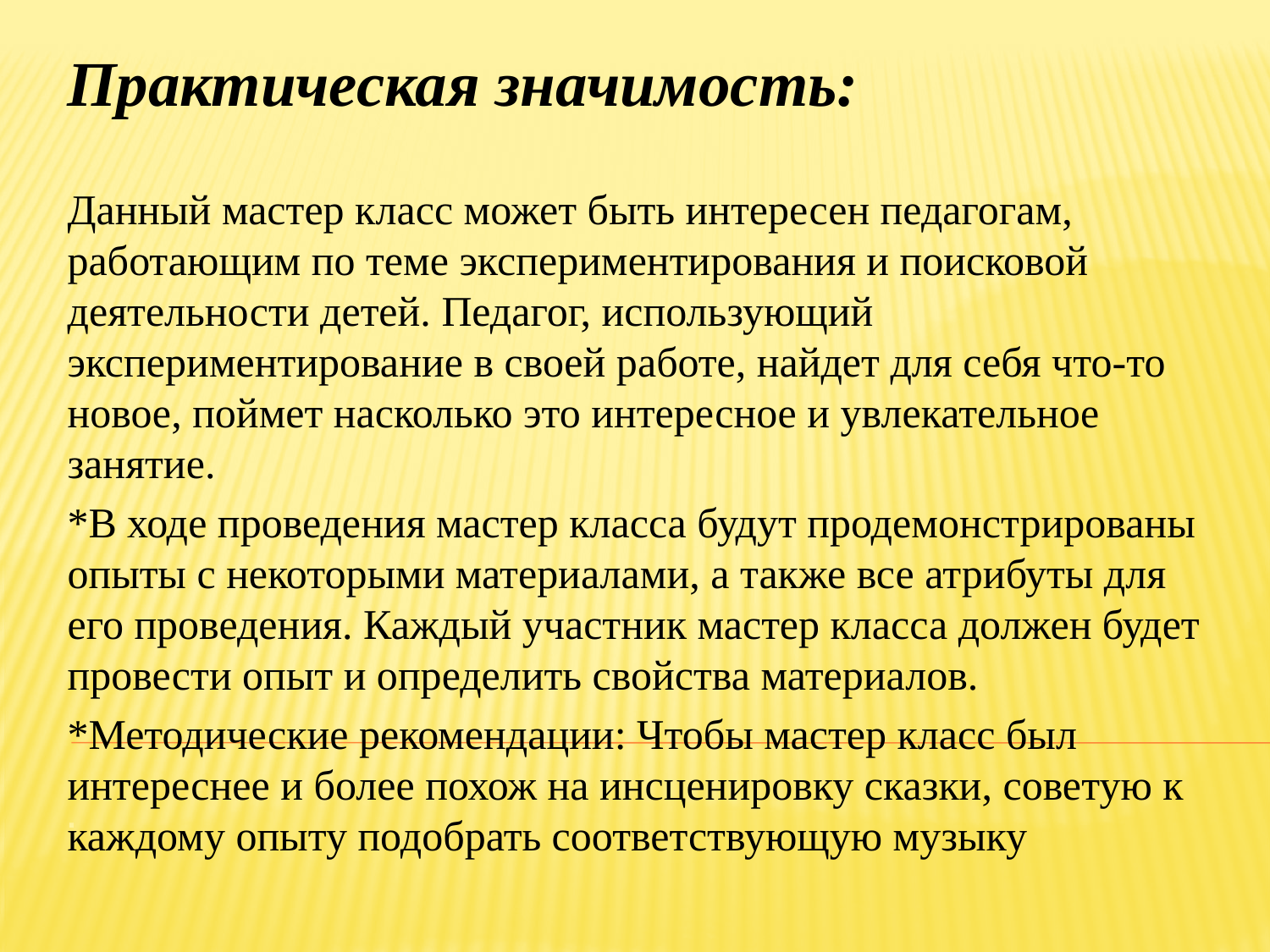

Практическая значимость:

Данный мастер класс может быть интересен педагогам, работающим по теме экспериментирования и поисковой деятельности детей. Педагог, использующий экспериментирование в своей работе, найдет для себя что-то новое, поймет насколько это интересное и увлекательное занятие.
*В ходе проведения мастер класса будут продемонстрированы опыты с некоторыми материалами, а также все атрибуты для его проведения. Каждый участник мастер класса должен будет провести опыт и определить свойства материалов.
*Методические рекомендации: Чтобы мастер класс был интереснее и более похож на инсценировку сказки, советую к каждому опыту подобрать соответствующую музыку
# .